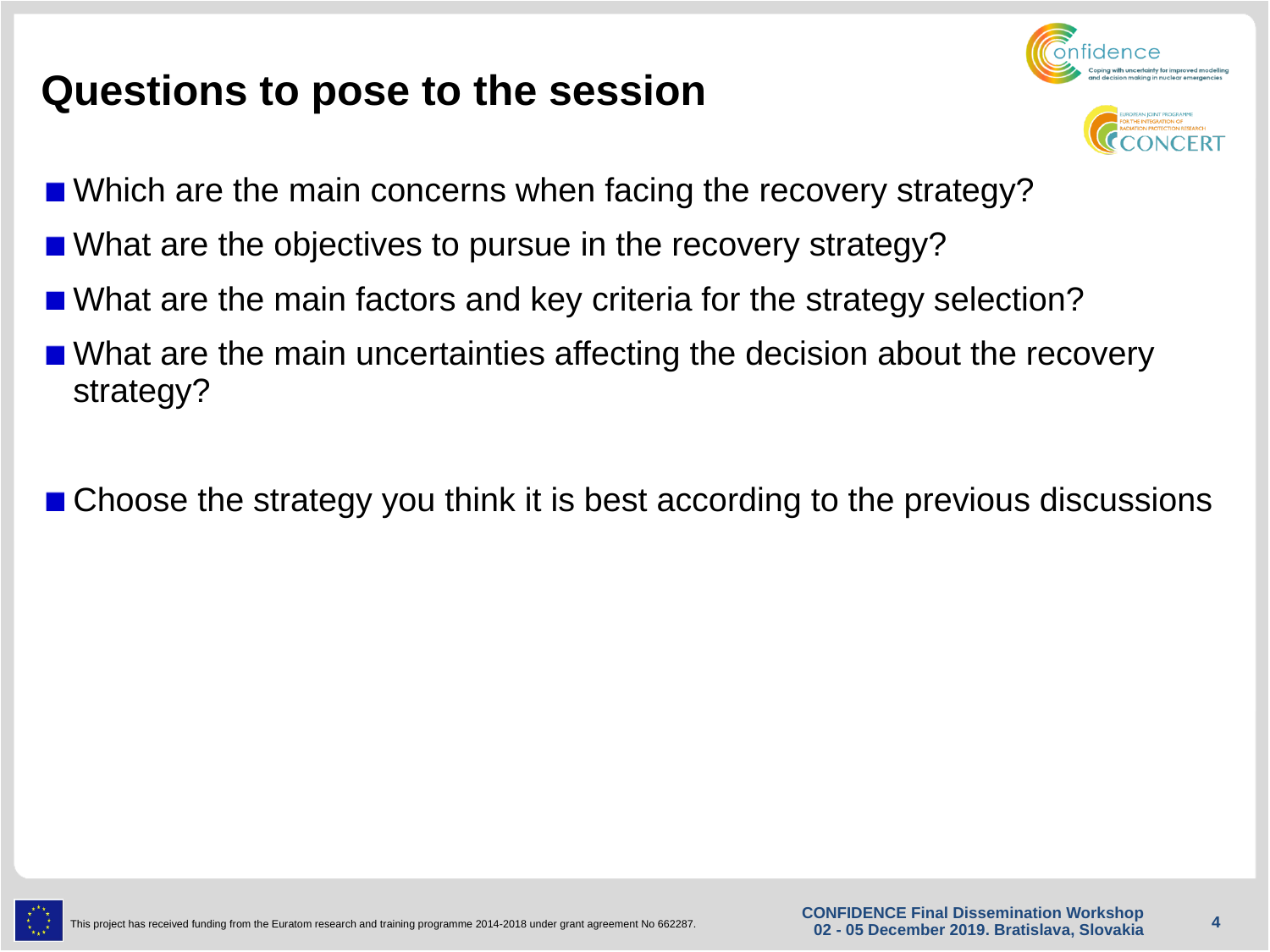

# Questions to pose to the session
Which are the main concerns when facing the recovery strategy?
What are the objectives to pursue in the recovery strategy?
What are the main factors and key criteria for the strategy selection?
What are the main uncertainties affecting the decision about the recovery strategy?

Choose the strategy you think it is best according to the previous discussions
CONFIDENCE Final Dissemination Workshop  02 - 05 December 2019. Bratislava, Slovakia
4